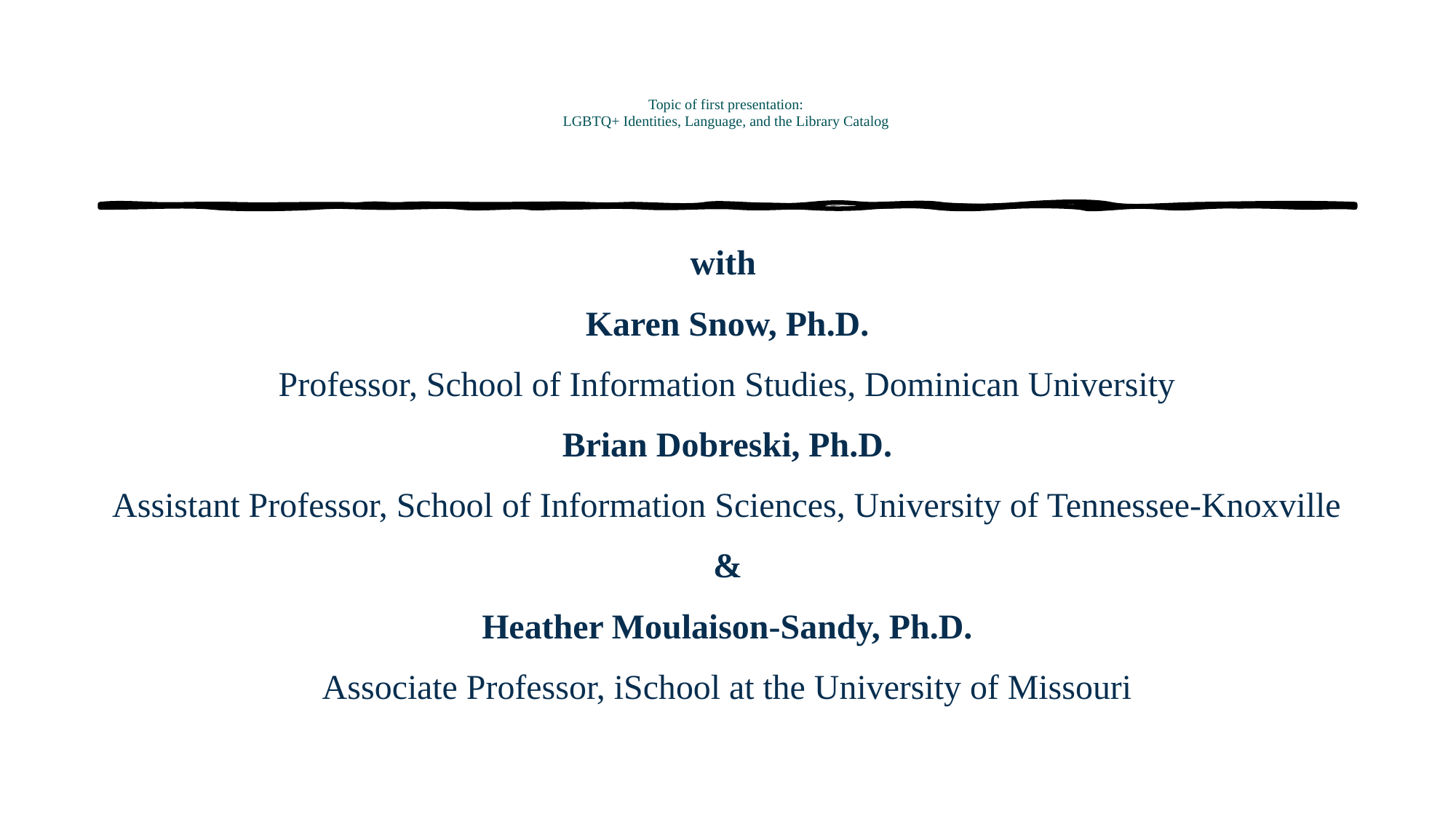

# Topic of first presentation: LGBTQ+ Identities, Language, and the Library Catalog
with
Karen Snow, Ph.D.
Professor, School of Information Studies, Dominican University
Brian Dobreski, Ph.D.
Assistant Professor, School of Information Sciences, University of Tennessee-Knoxville
&
Heather Moulaison-Sandy, Ph.D.
Associate Professor, iSchool at the University of Missouri